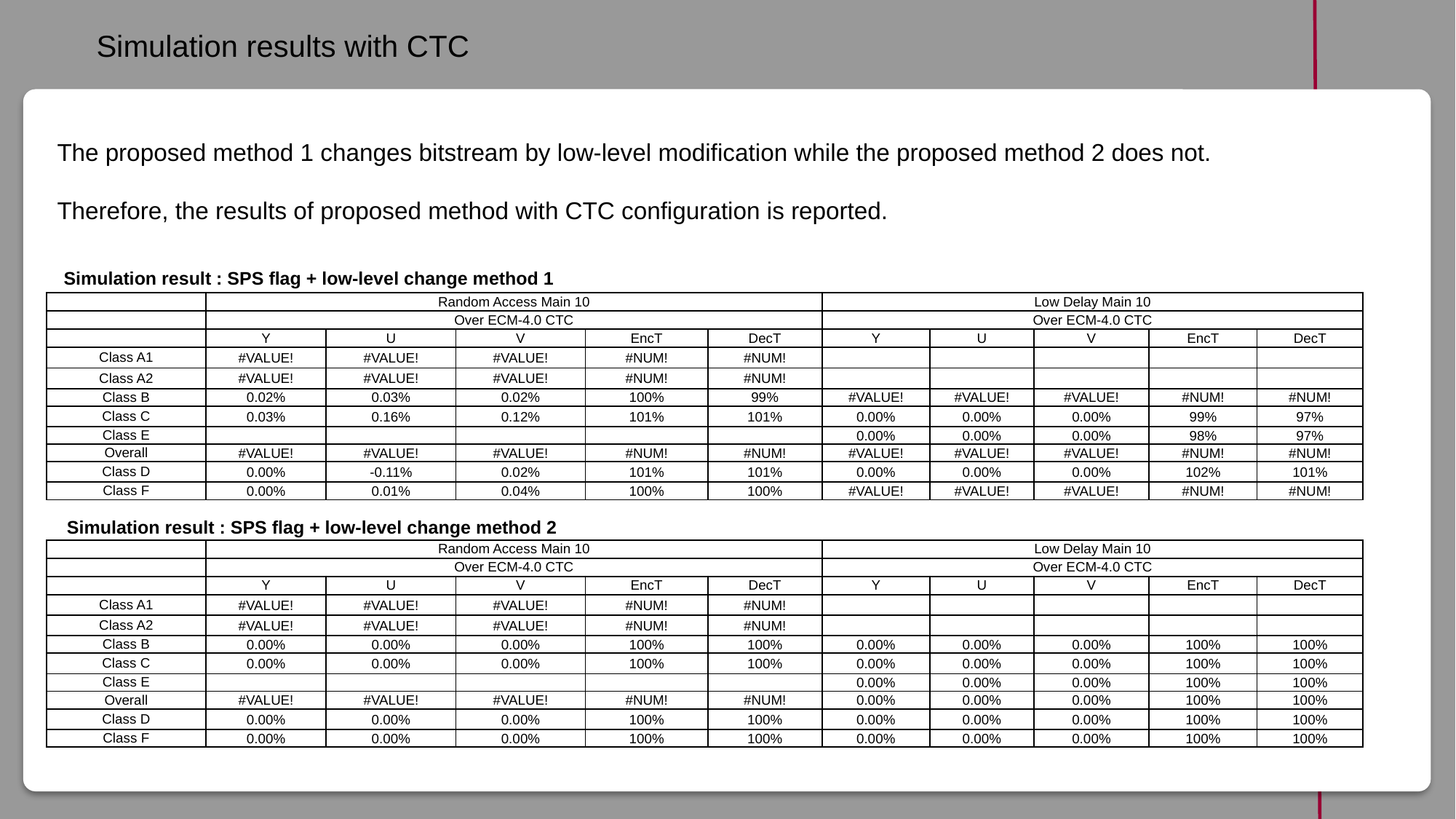

Simulation results with CTC
ind
The proposed method 1 changes bitstream by low-level modification while the proposed method 2 does not.

Therefore, the results of proposed method with CTC configuration is reported.
Simulation result : SPS flag + low-level change method 1
|  | Random Access Main 10 |  |  |  |  | Low Delay Main 10 |  |  |  |  |
| --- | --- | --- | --- | --- | --- | --- | --- | --- | --- | --- |
|  | Over ECM-4.0 CTC |  |  |  |  | Over ECM-4.0 CTC |  |  |  |  |
|  | Y | U | V | EncT | DecT | Y | U | V | EncT | DecT |
| Class A1 | #VALUE! | #VALUE! | #VALUE! | #NUM! | #NUM! |  |  |  |  |  |
| Class A2 | #VALUE! | #VALUE! | #VALUE! | #NUM! | #NUM! |  |  |  |  |  |
| Class B | 0.02% | 0.03% | 0.02% | 100% | 99% | #VALUE! | #VALUE! | #VALUE! | #NUM! | #NUM! |
| Class C | 0.03% | 0.16% | 0.12% | 101% | 101% | 0.00% | 0.00% | 0.00% | 99% | 97% |
| Class E |  |  |  |  |  | 0.00% | 0.00% | 0.00% | 98% | 97% |
| Overall | #VALUE! | #VALUE! | #VALUE! | #NUM! | #NUM! | #VALUE! | #VALUE! | #VALUE! | #NUM! | #NUM! |
| Class D | 0.00% | -0.11% | 0.02% | 101% | 101% | 0.00% | 0.00% | 0.00% | 102% | 101% |
| Class F | 0.00% | 0.01% | 0.04% | 100% | 100% | #VALUE! | #VALUE! | #VALUE! | #NUM! | #NUM! |
Simulation result : SPS flag + low-level change method 2
|  | Random Access Main 10 |  |  |  |  | Low Delay Main 10 |  |  |  |  |
| --- | --- | --- | --- | --- | --- | --- | --- | --- | --- | --- |
|  | Over ECM-4.0 CTC |  |  |  |  | Over ECM-4.0 CTC |  |  |  |  |
|  | Y | U | V | EncT | DecT | Y | U | V | EncT | DecT |
| Class A1 | #VALUE! | #VALUE! | #VALUE! | #NUM! | #NUM! |  |  |  |  |  |
| Class A2 | #VALUE! | #VALUE! | #VALUE! | #NUM! | #NUM! |  |  |  |  |  |
| Class B | 0.00% | 0.00% | 0.00% | 100% | 100% | 0.00% | 0.00% | 0.00% | 100% | 100% |
| Class C | 0.00% | 0.00% | 0.00% | 100% | 100% | 0.00% | 0.00% | 0.00% | 100% | 100% |
| Class E |  |  |  |  |  | 0.00% | 0.00% | 0.00% | 100% | 100% |
| Overall | #VALUE! | #VALUE! | #VALUE! | #NUM! | #NUM! | 0.00% | 0.00% | 0.00% | 100% | 100% |
| Class D | 0.00% | 0.00% | 0.00% | 100% | 100% | 0.00% | 0.00% | 0.00% | 100% | 100% |
| Class F | 0.00% | 0.00% | 0.00% | 100% | 100% | 0.00% | 0.00% | 0.00% | 100% | 100% |